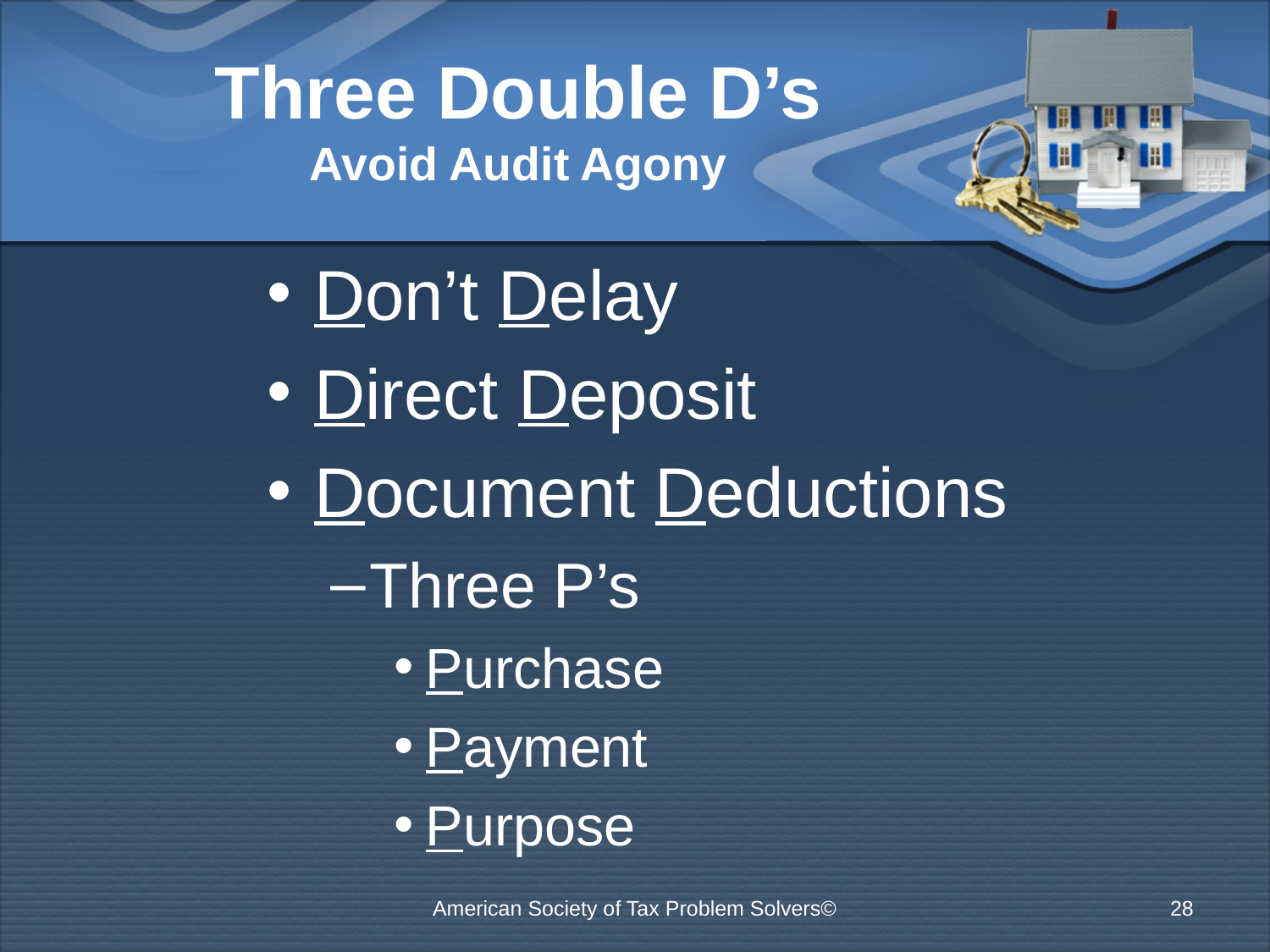

# Three Double D’s Avoid Audit Agony
Don’t Delay
Direct Deposit
Document Deductions
Three P’s
Purchase
Payment
Purpose
American Society of Tax Problem Solvers©
28